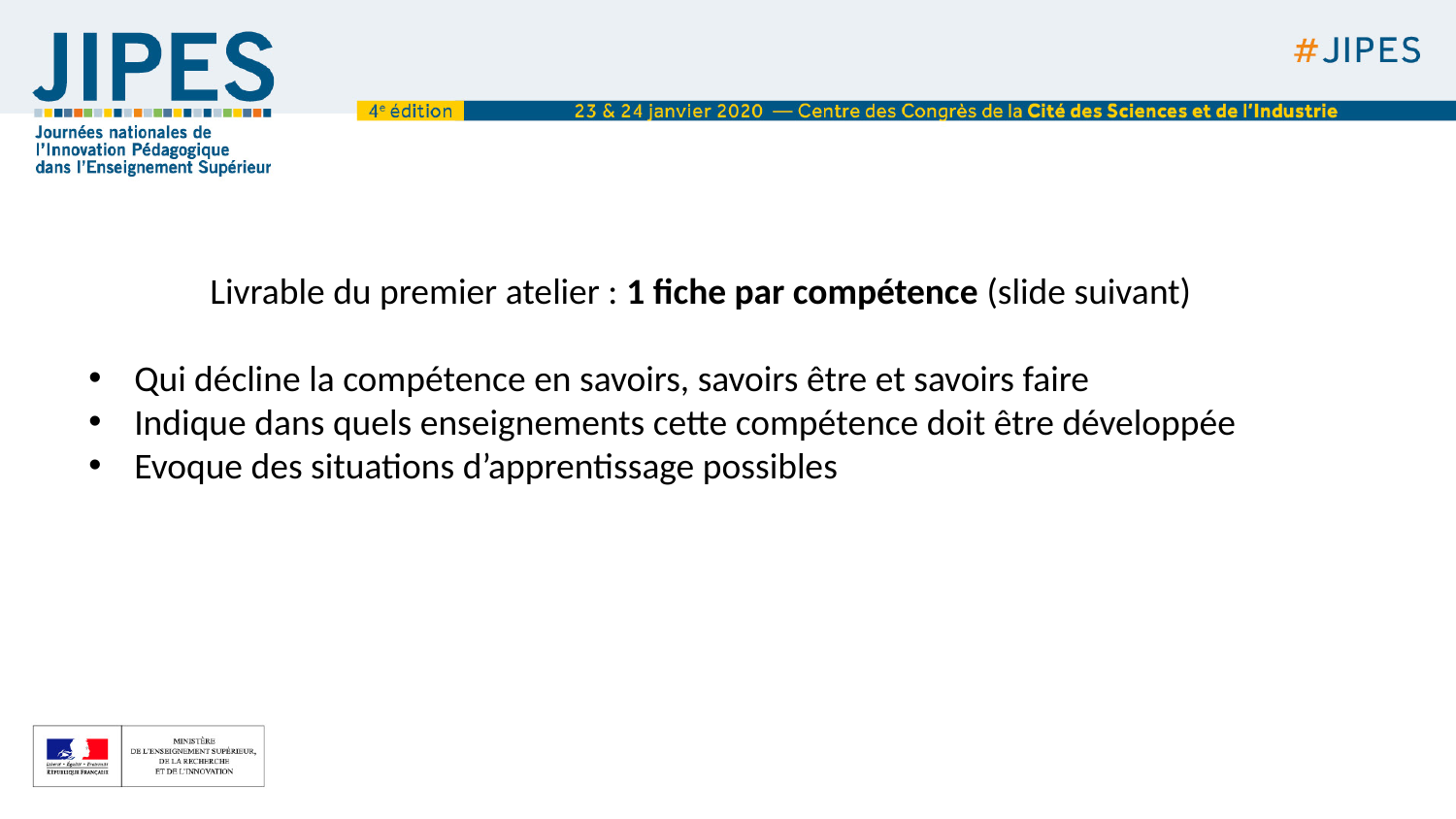

Livrable du premier atelier : 1 fiche par compétence (slide suivant)

Qui décline la compétence en savoirs, savoirs être et savoirs faire
Indique dans quels enseignements cette compétence doit être développée
Evoque des situations d’apprentissage possibles